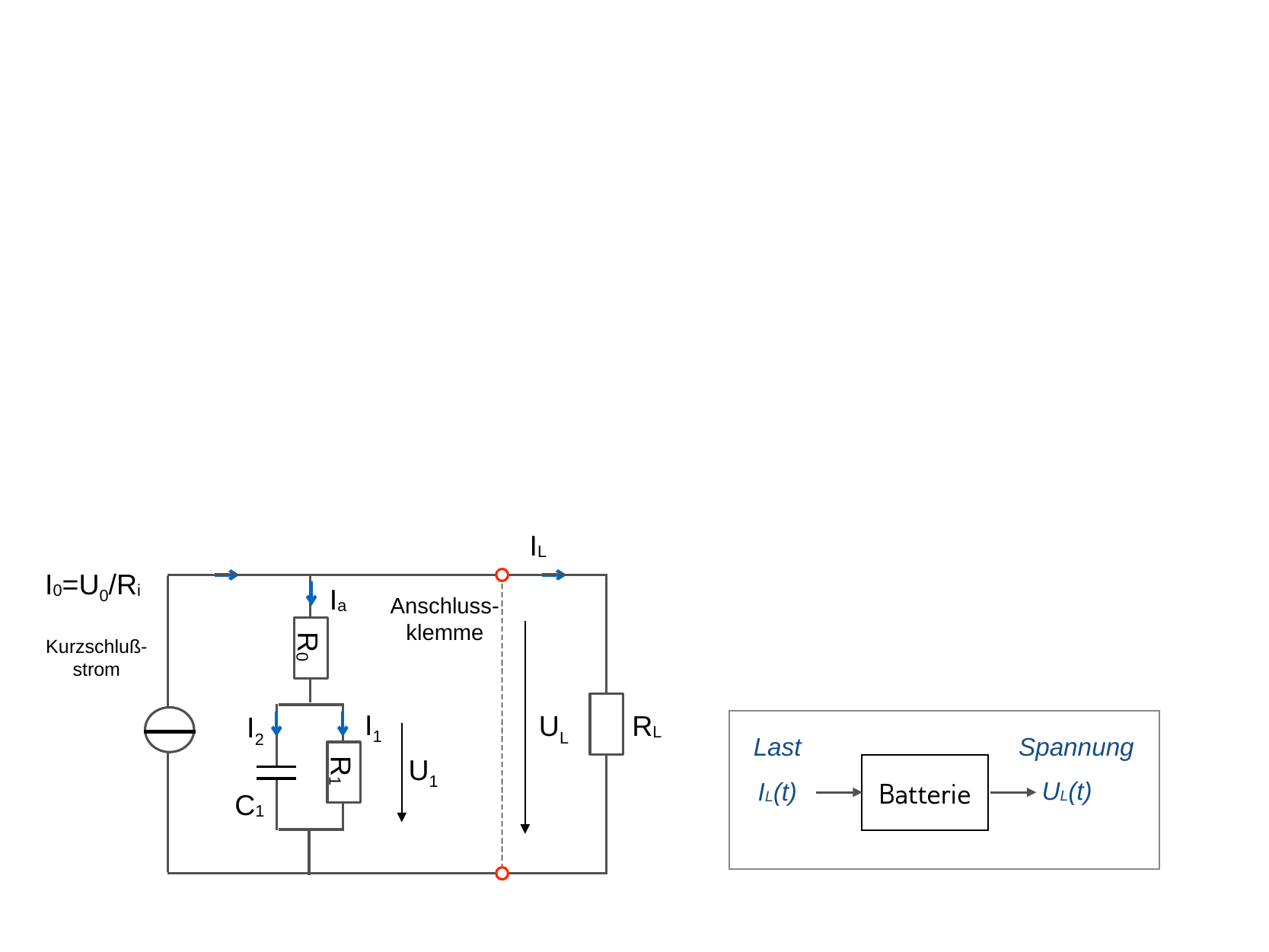

IL
I0=U0/Ri

Ia

Anschluss-klemme

R0

Kurzschluß-strom
I1
RL
UL
I2

Last
Spannung
U1
R1

Batterie
UL(t)
IL(t)
C1